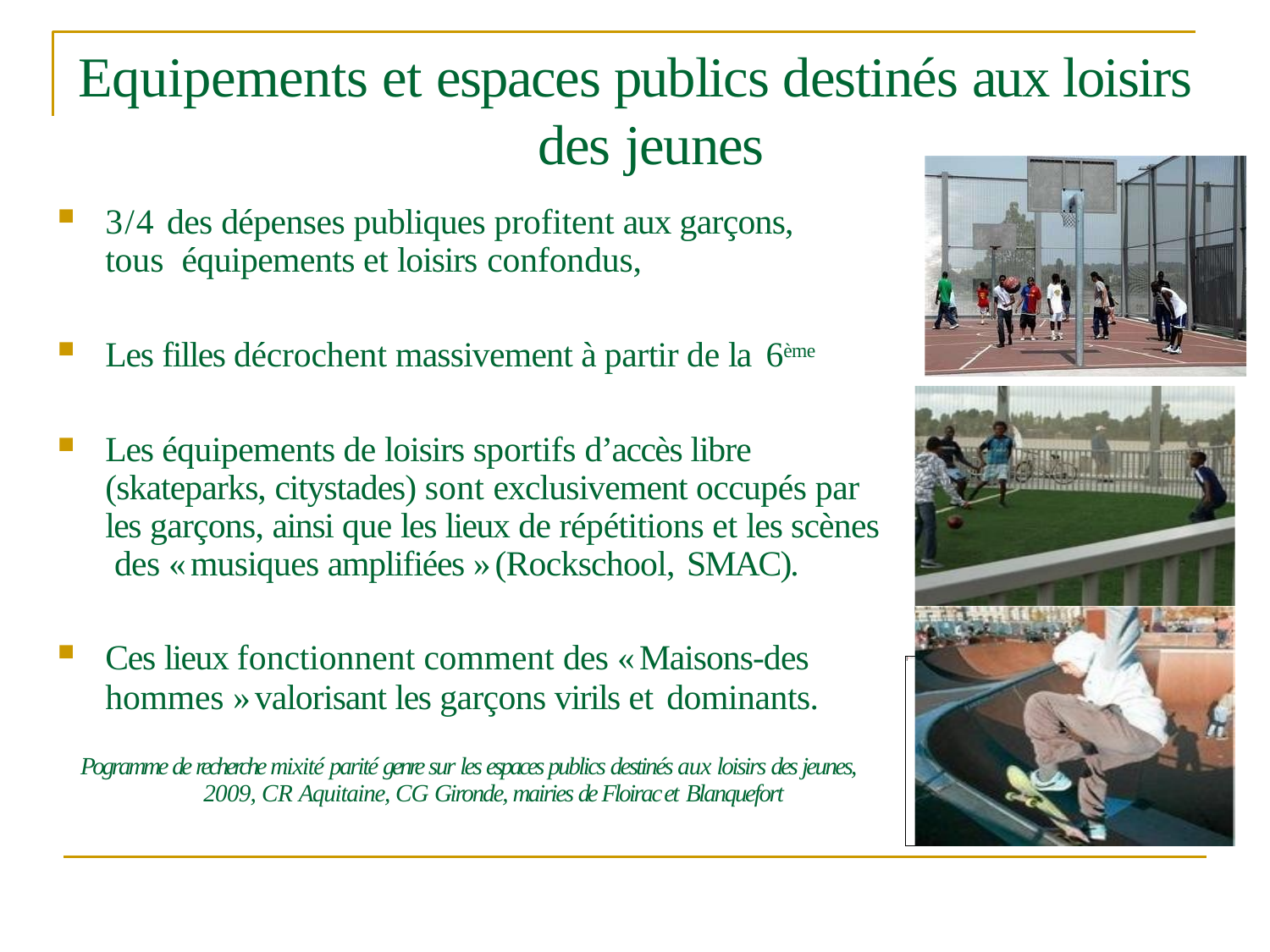

# Equipements et espaces publics destinés aux loisirs  des jeunes

3/4 des dépenses publiques profitent aux garçons, tous  équipements et loisirs confondus,

Les filles décrochent massivement à partir de la 6ème

Les équipements de loisirs sportifs d’accès libre  (skateparks, citystades) sont exclusivement occupés par  les garçons, ainsi que les lieux de répétitions et les scènes  des « musiques amplifiées » (Rockschool, SMAC).

Ces lieux fonctionnent comment des « Maisons-des
hommes » valorisant les garçons virils et dominants.

Pogramme de recherche mixité parité genre sur les espaces publics destinés aux loisirs des jeunes,  2009, CR Aquitaine, CG Gironde, mairies de Floirac et Blanquefort